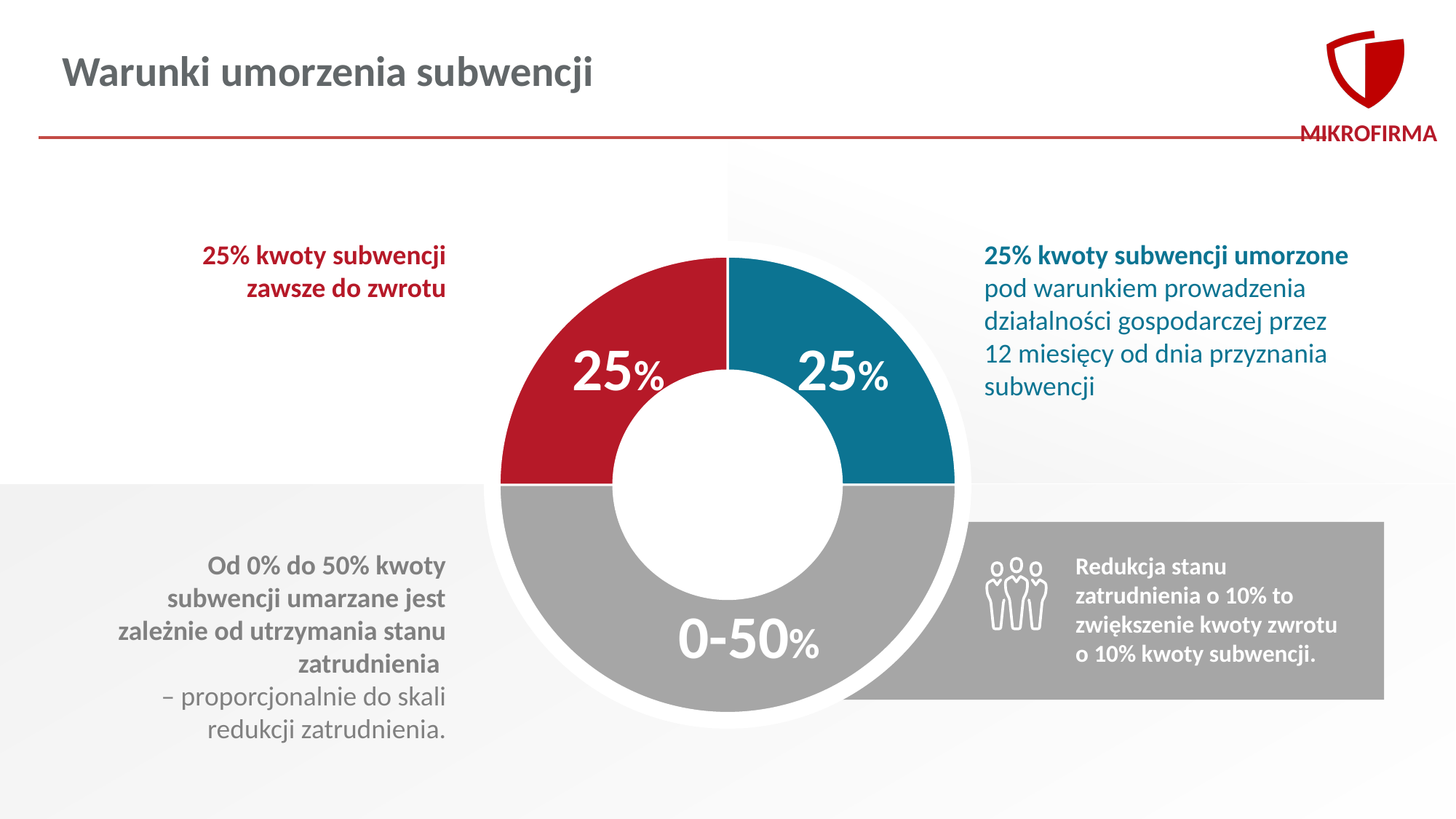

Warunki umorzenia subwencji

25% kwoty subwencji zawsze do zwrotu
25% kwoty subwencji umorzone
pod warunkiem prowadzenia działalności gospodarczej przez
12 miesięcy od dnia przyznania subwencji

### Chart

| Category | Sprzedaż |
|---|---|
| 1. kwartał | 0.25 |
| 2. kwartał | 0.5 |
| 4. kwartał | 0.25 |
25%
25%

Od 0% do 50% kwoty subwencji umarzane jest zależnie od utrzymania stanu zatrudnienia
– proporcjonalnie do skali redukcji zatrudnienia.
Redukcja stanu zatrudnienia o 10% to zwiększenie kwoty zwrotu o 10% kwoty subwencji.

0-50%